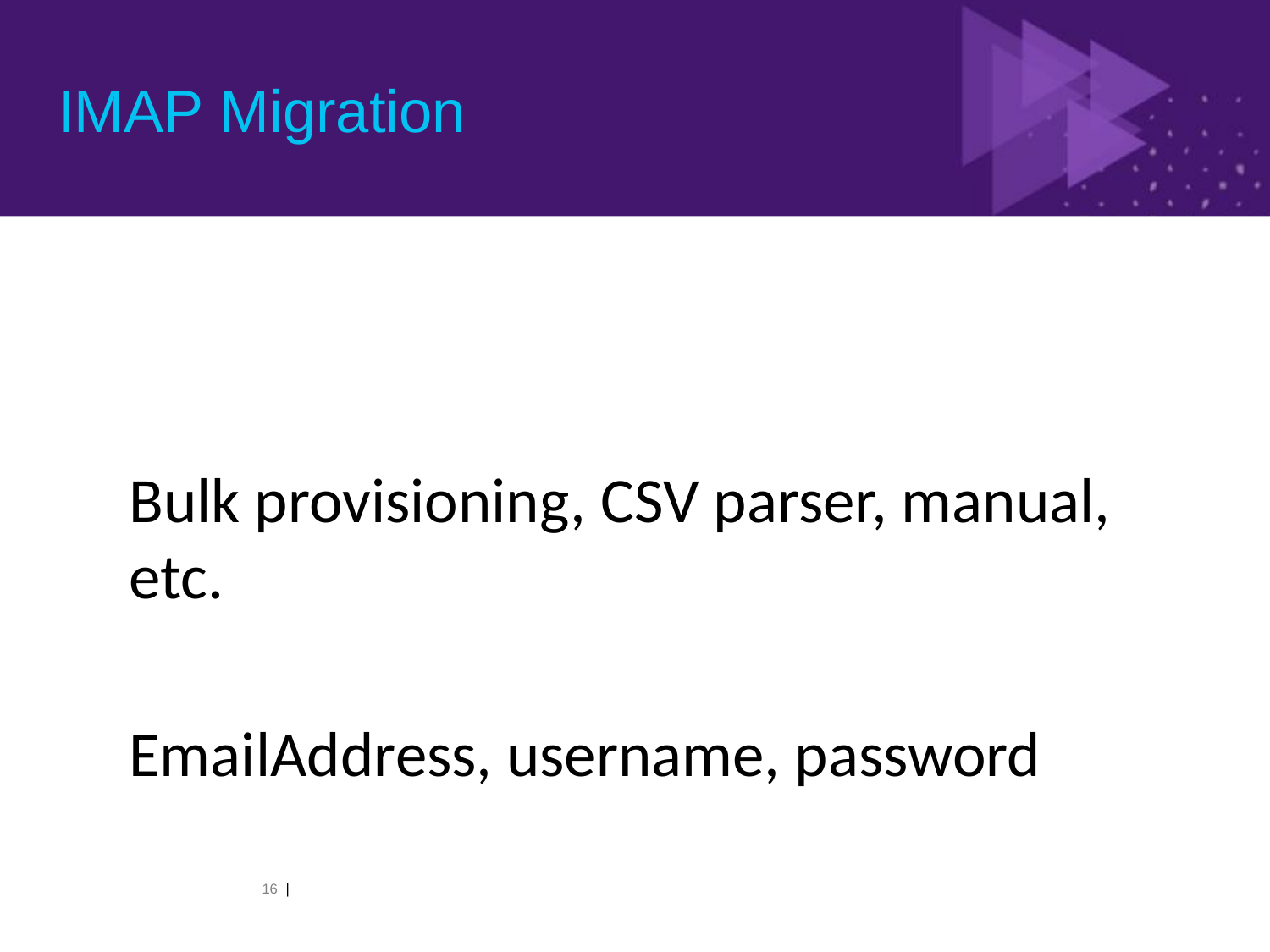

# IMAP Migration
No OnPremises tool install required
Access to IMAP ports (143/993)
Users must be provisioned in the cloud
Bulk provisioning, CSV parser, manual, etc.
Gather user credentials or setup admin credentials
Prepare a CSV file with list of users
EmailAddress, username, password
16  |  Microsoft Confidential